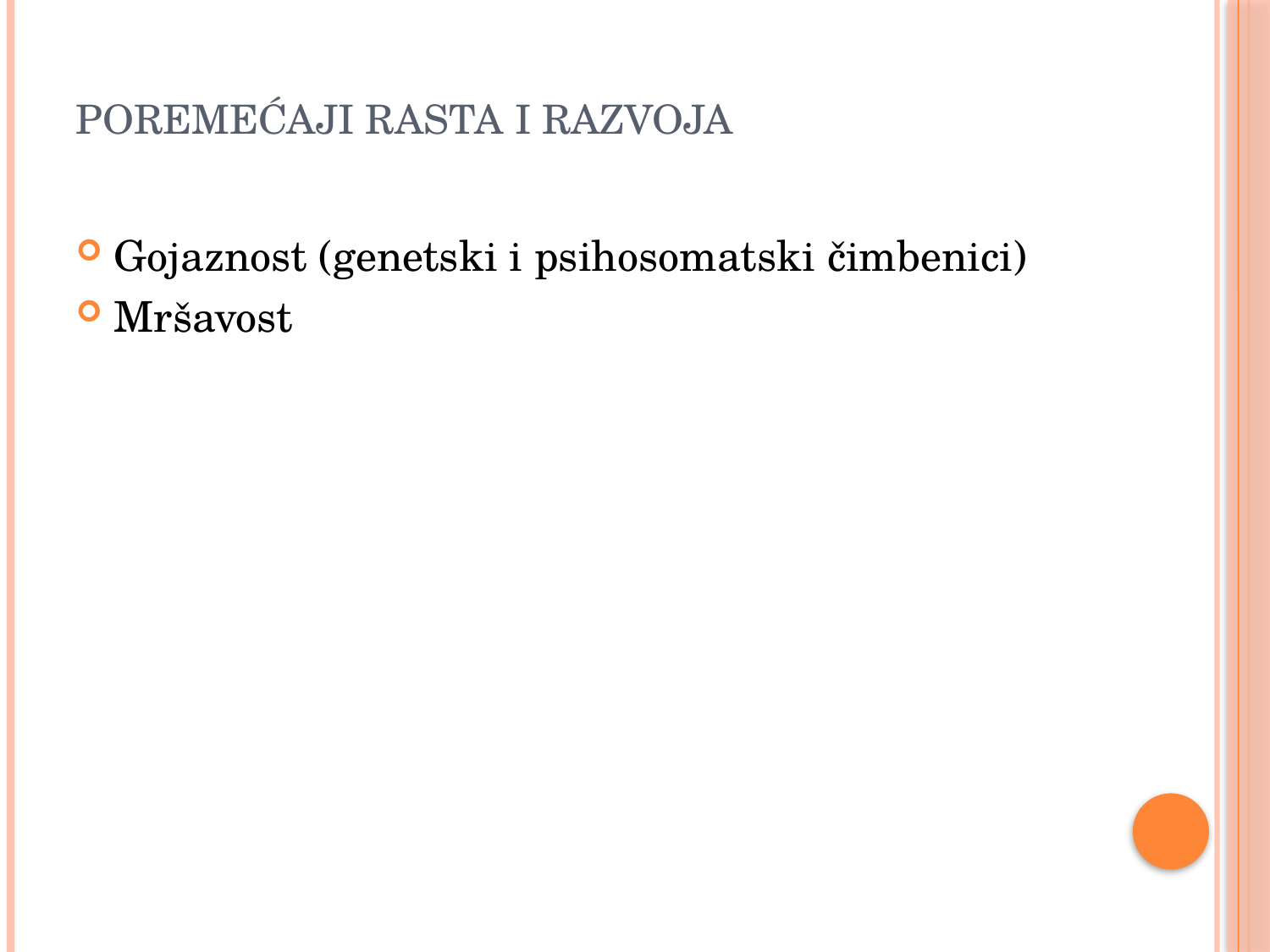

# Poremećaji rasta i razvoja
Gojaznost (genetski i psihosomatski čimbenici)
Mršavost